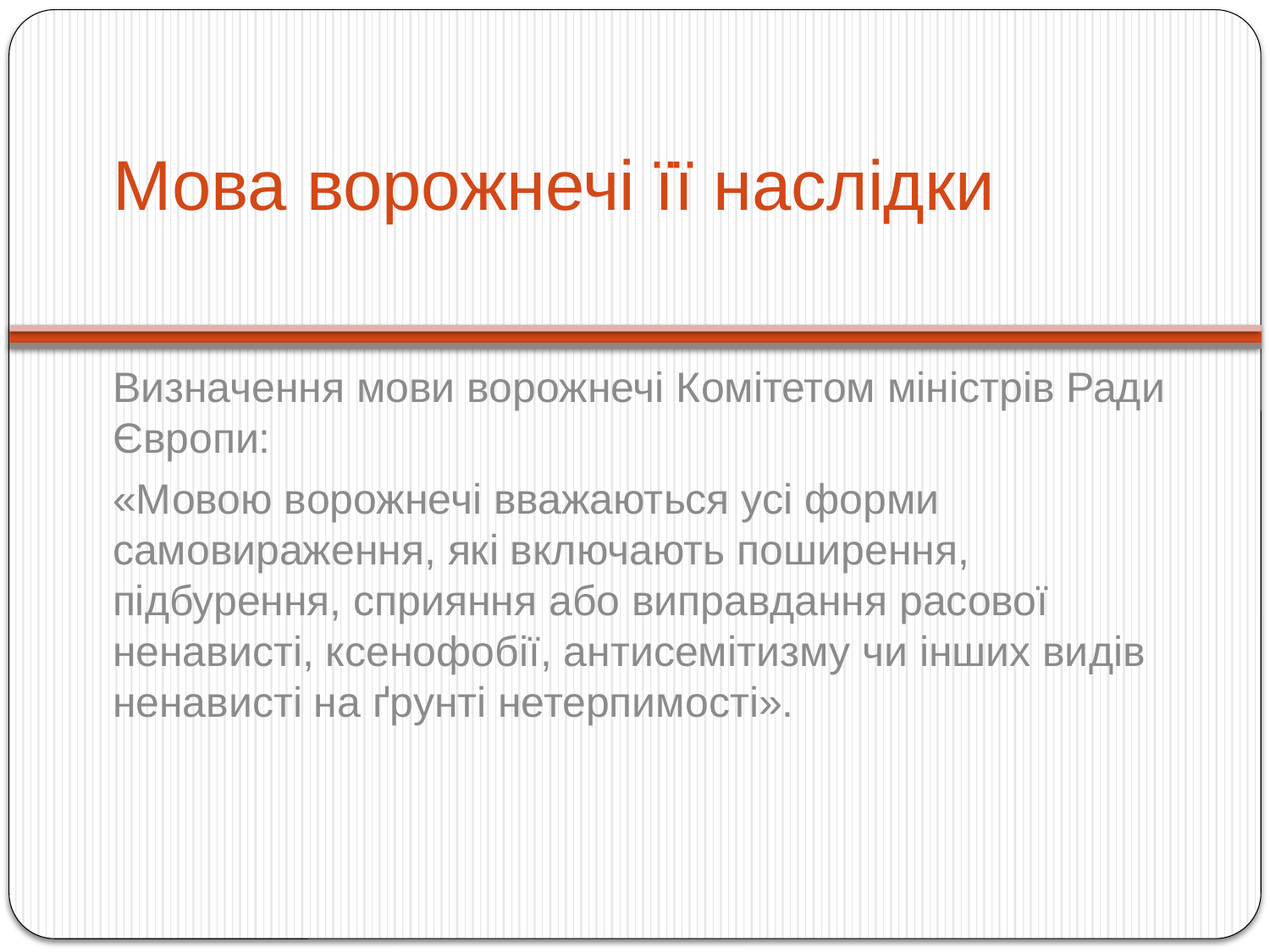

# Мова ворожнечі її наслідки
Визначення мови ворожнечі Комітетом міністрів Ради Європи:
«Мовою ворожнечі вважаються усі форми самовираження, які включають поширення, підбурення, сприяння або виправдання расової ненависті, ксенофобії, антисемітизму чи інших видів ненависті на ґрунті нетерпимості».